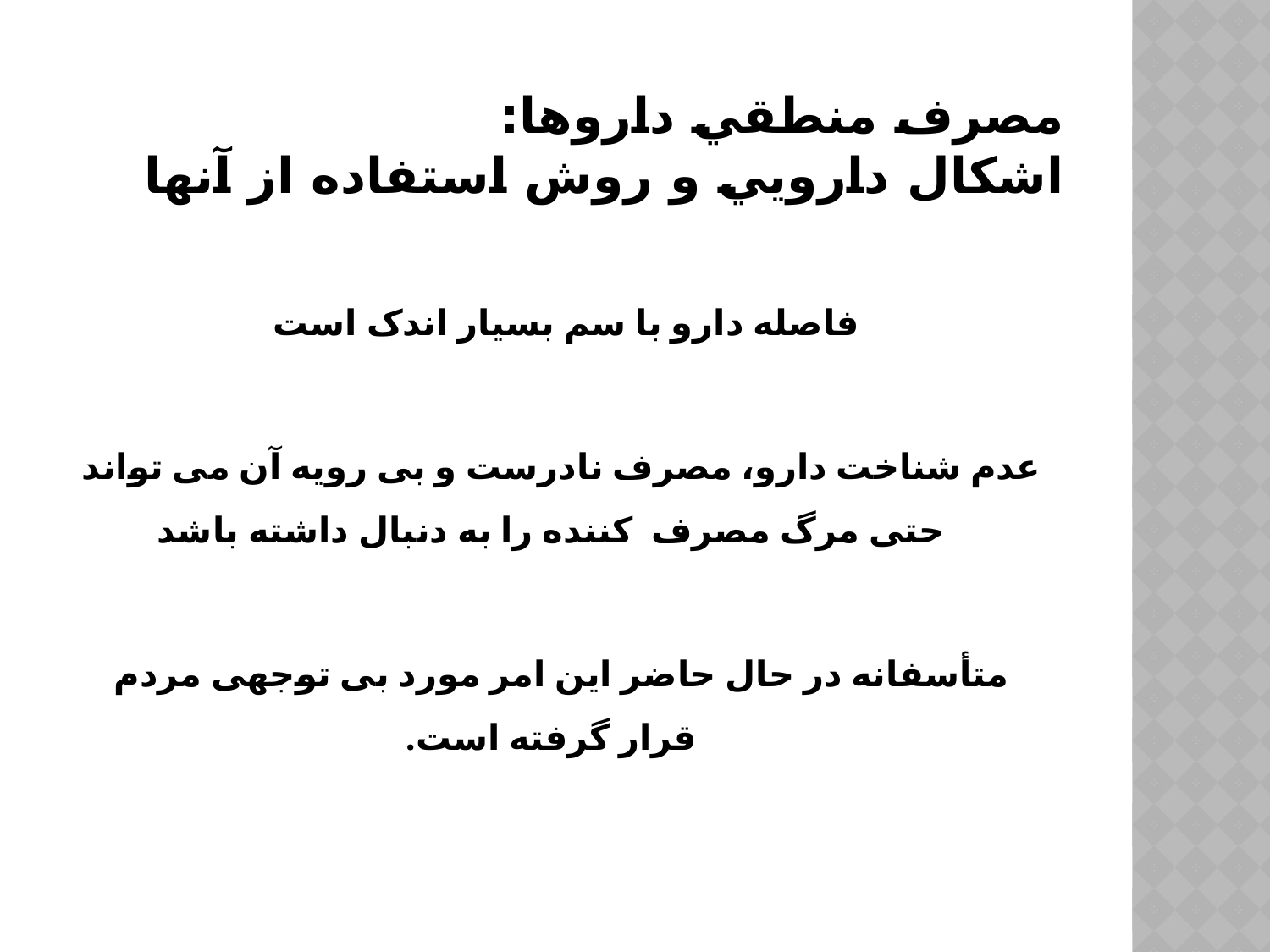

# مصرف منطقي داروها: اشكال دارويي و روش استفاده از آنها

فاصله دارو با سم بسیار اندک است

 عدم شناخت دارو، مصرف نادرست و بی رویه آن می تواند حتی مرگ مصرف  کننده را به دنبال داشته باشد

 متأسفانه در حال حاضر این امر مورد بی توجهی مردم قرار گرفته است.